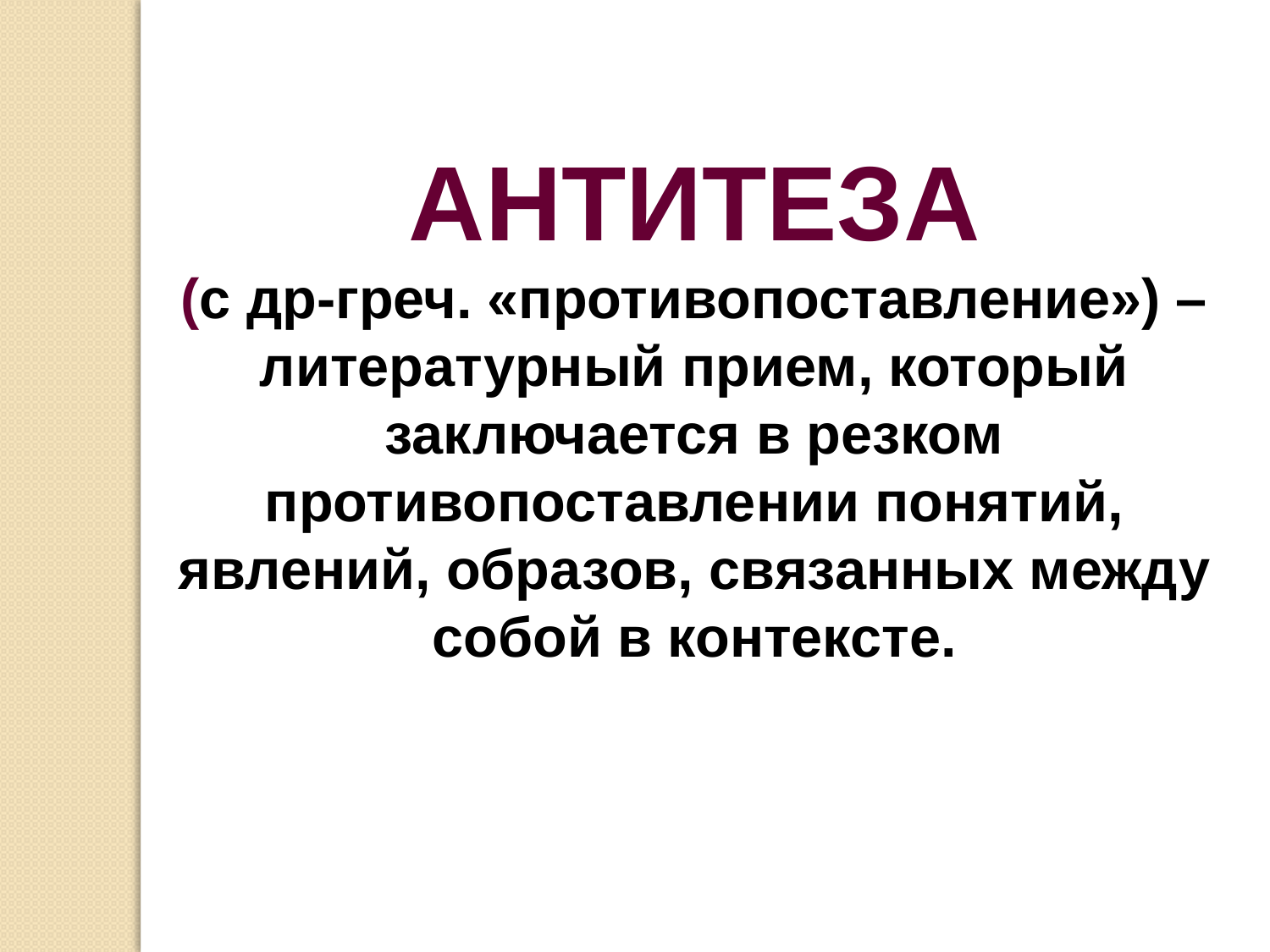

АНТИТЕЗА
(с др-греч. «противопоставление») –литературный прием, который заключается в резком противопоставлении понятий, явлений, образов, связанных между собой в контексте.